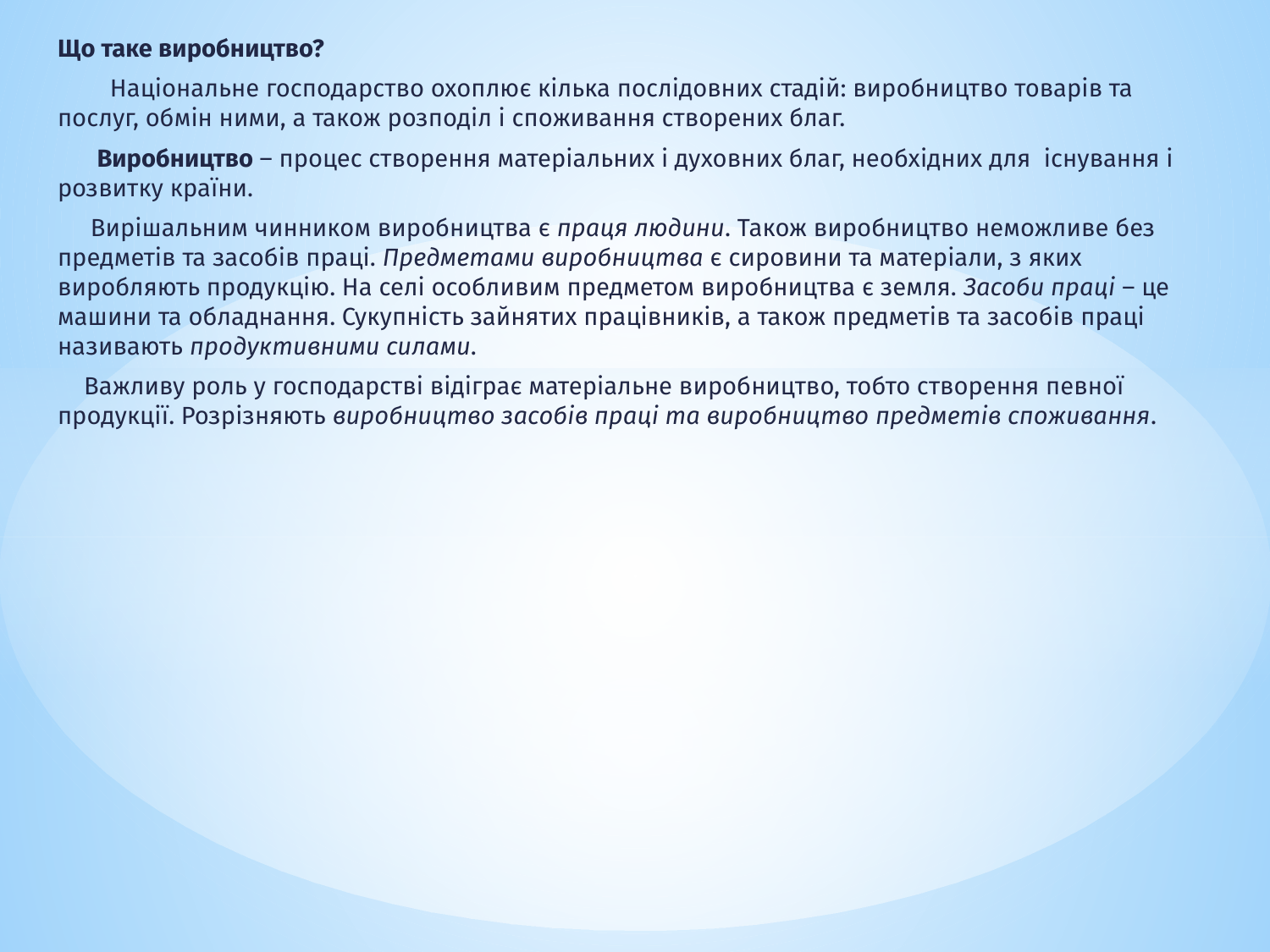

Що таке виробництво?
        Національне господарство охоплює кілька послідовних стадій: виробництво товарів та послуг, обмін ними, а також розподіл і споживання створених благ.
      Виробництво – процес створення матеріальних і духовних благ, необхідних для  існування і розвитку країни.
     Вирішальним чинником виробництва є праця людини. Також виробництво неможливе без предметів та засобів праці. Предметами виробництва є сировини та матеріали, з яких виробляють продукцію. На селі особливим предметом виробництва є земля. Засоби праці – це машини та обладнання. Сукупність зайнятих працівників, а також предметів та засобів праці називають продуктивними силами.
    Важливу роль у господарстві відіграє матеріальне виробництво, тобто створення певної продукції. Розрізняють виробництво засобів праці та виробництво предметів споживання.